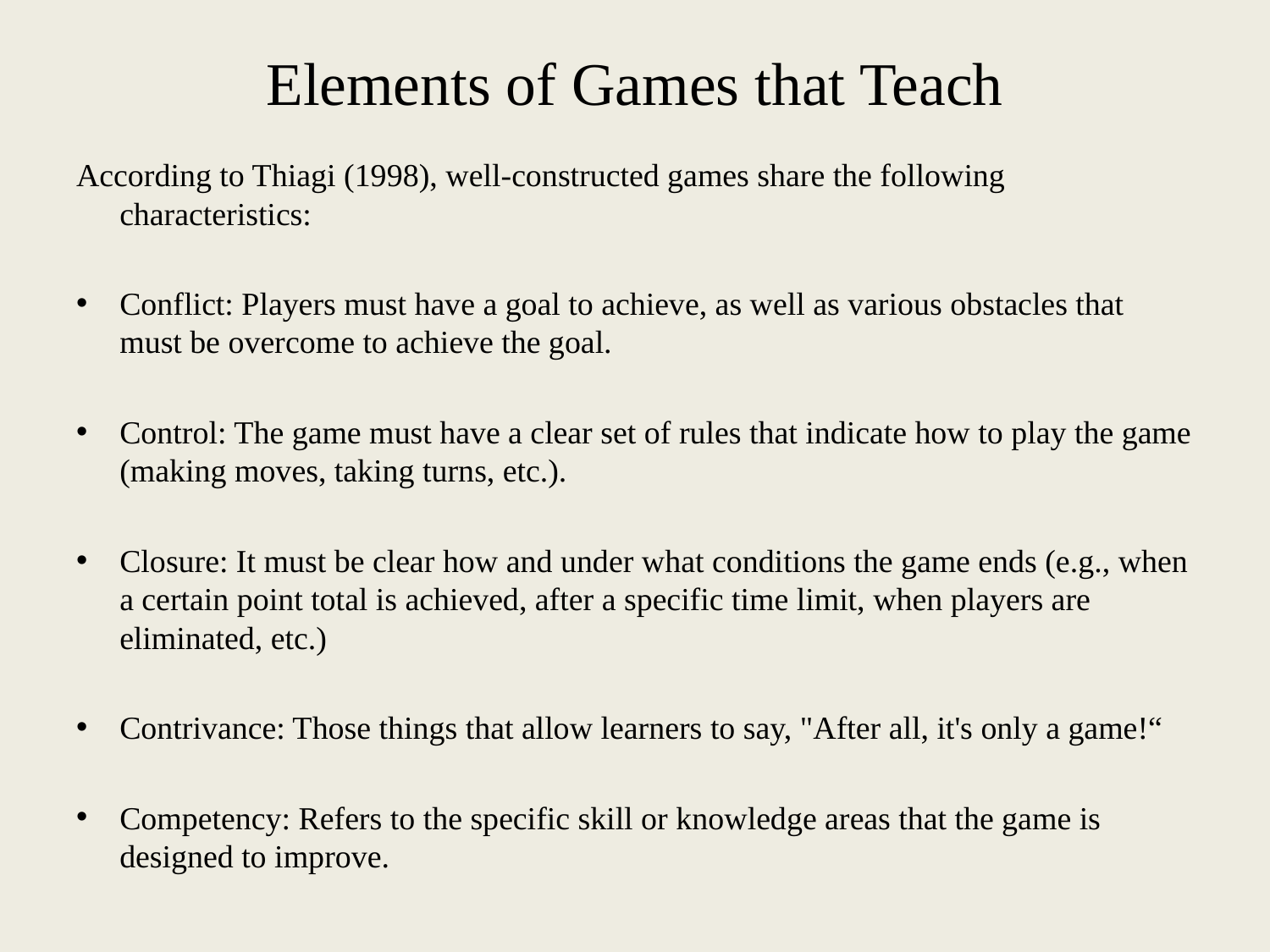

# Elements of Games that Teach
According to Thiagi (1998), well-constructed games share the following characteristics:

Conflict: Players must have a goal to achieve, as well as various obstacles that must be overcome to achieve the goal.

Control: The game must have a clear set of rules that indicate how to play the game (making moves, taking turns, etc.).

Closure: It must be clear how and under what conditions the game ends (e.g., when a certain point total is achieved, after a specific time limit, when players are eliminated, etc.)

Contrivance: Those things that allow learners to say, "After all, it's only a game!“

Competency: Refers to the specific skill or knowledge areas that the game is designed to improve.